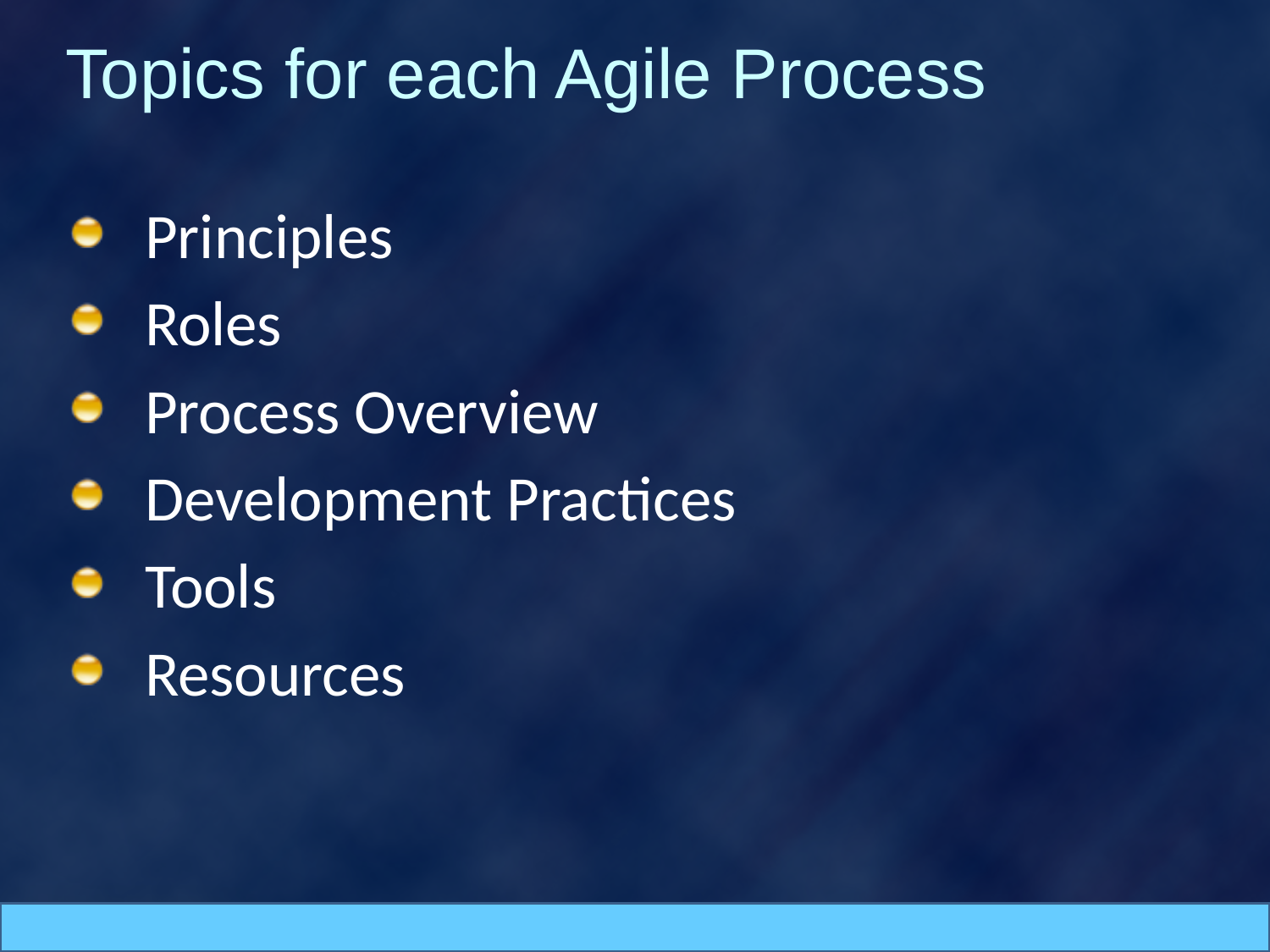

# Topics for each Agile Process
Principles
Roles
Process Overview
Development Practices
Tools
Resources